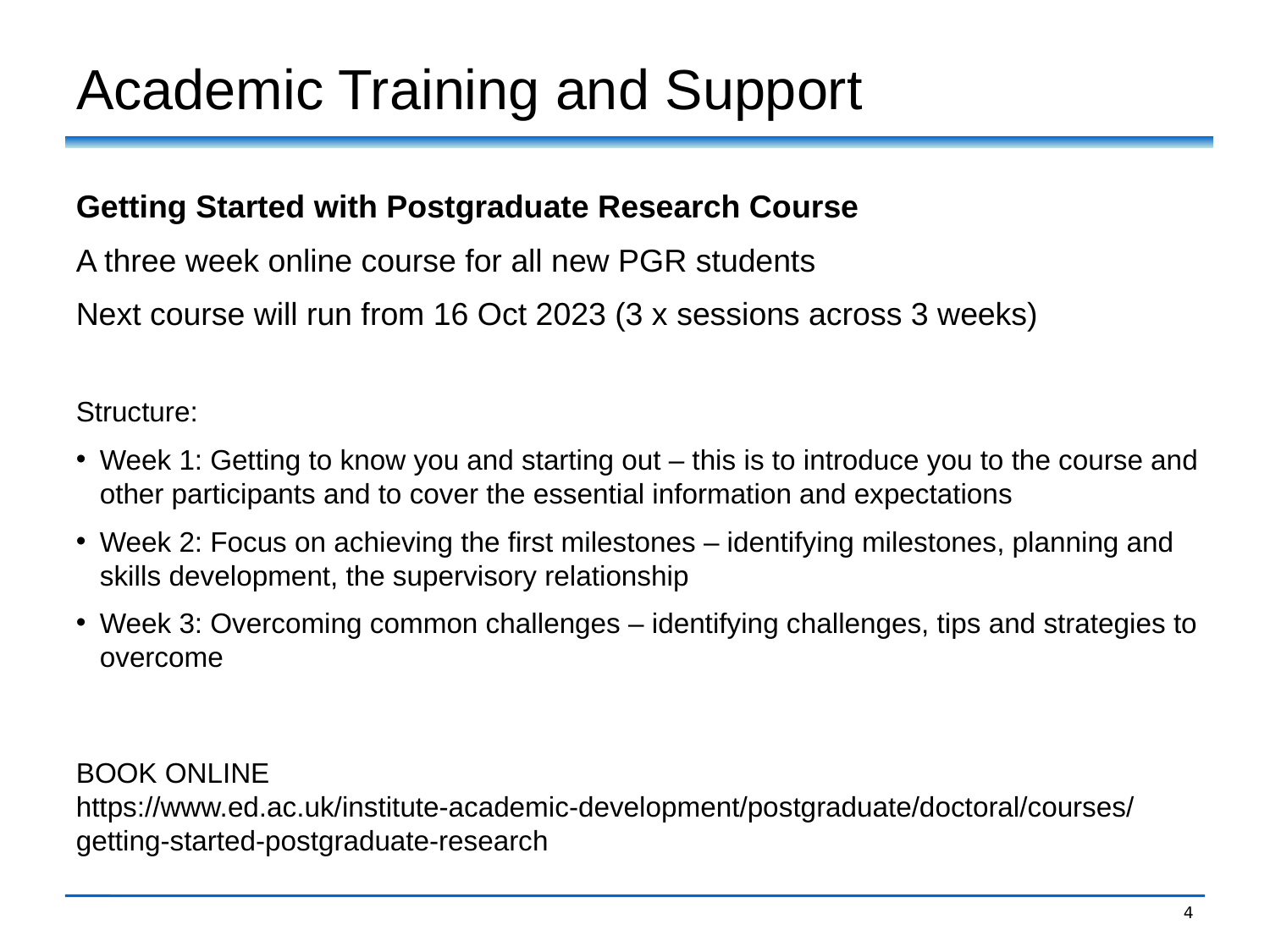

# Academic Training and Support
Getting Started with Postgraduate Research Course
A three week online course for all new PGR students
Next course will run from 16 Oct 2023 (3 x sessions across 3 weeks)

Structure:
Week 1: Getting to know you and starting out – this is to introduce you to the course and other participants and to cover the essential information and expectations
Week 2: Focus on achieving the first milestones – identifying milestones, planning and skills development, the supervisory relationship
Week 3: Overcoming common challenges – identifying challenges, tips and strategies to overcome
BOOK ONLINE
https://www.ed.ac.uk/institute-academic-development/postgraduate/doctoral/courses/getting-started-postgraduate-research
4